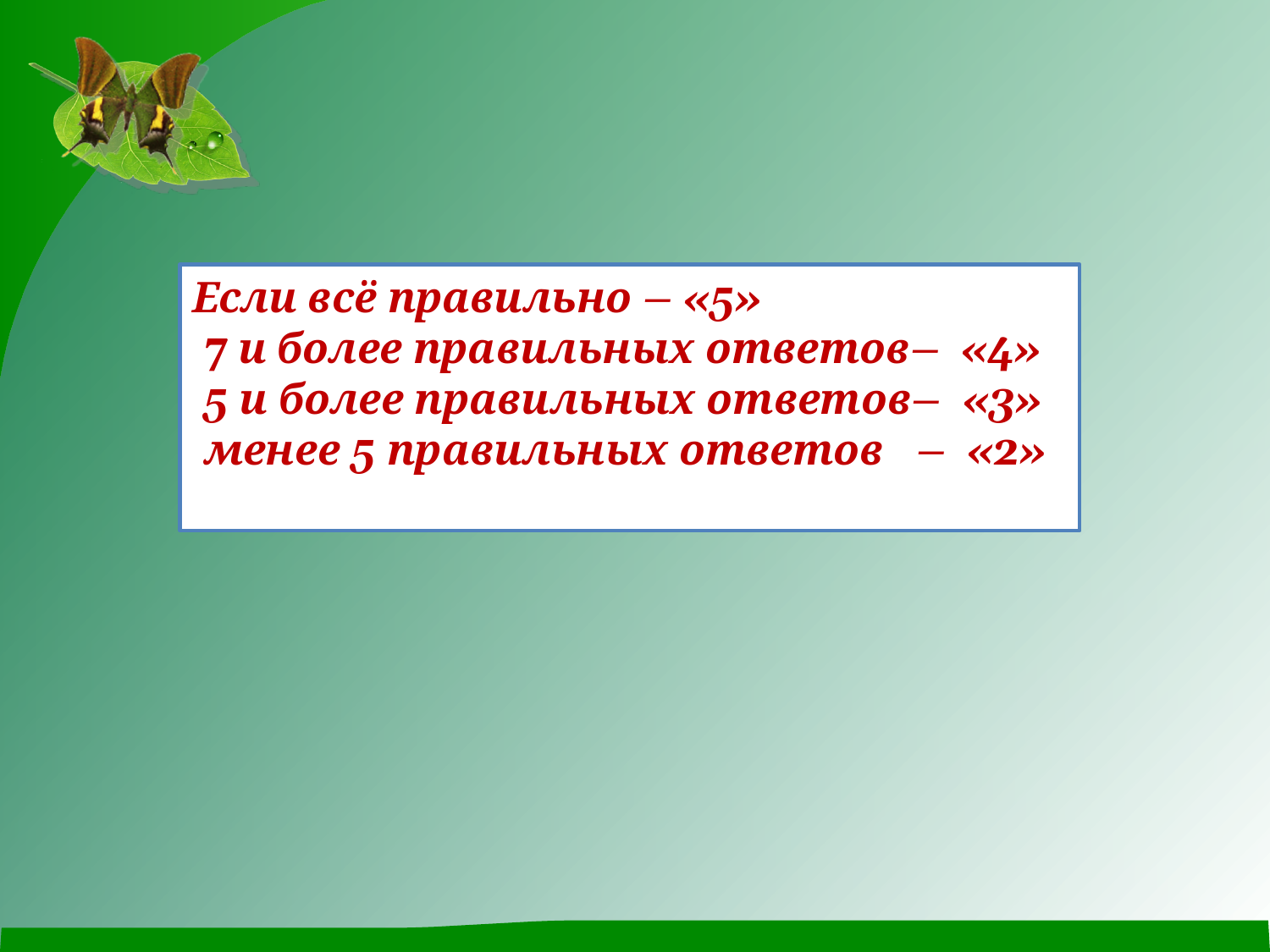

Если всё правильно – «5»
 7 и более правильных ответов–  «4»
 5 и более правильных ответов–  «3»
 менее 5 правильных ответов   –  «2»